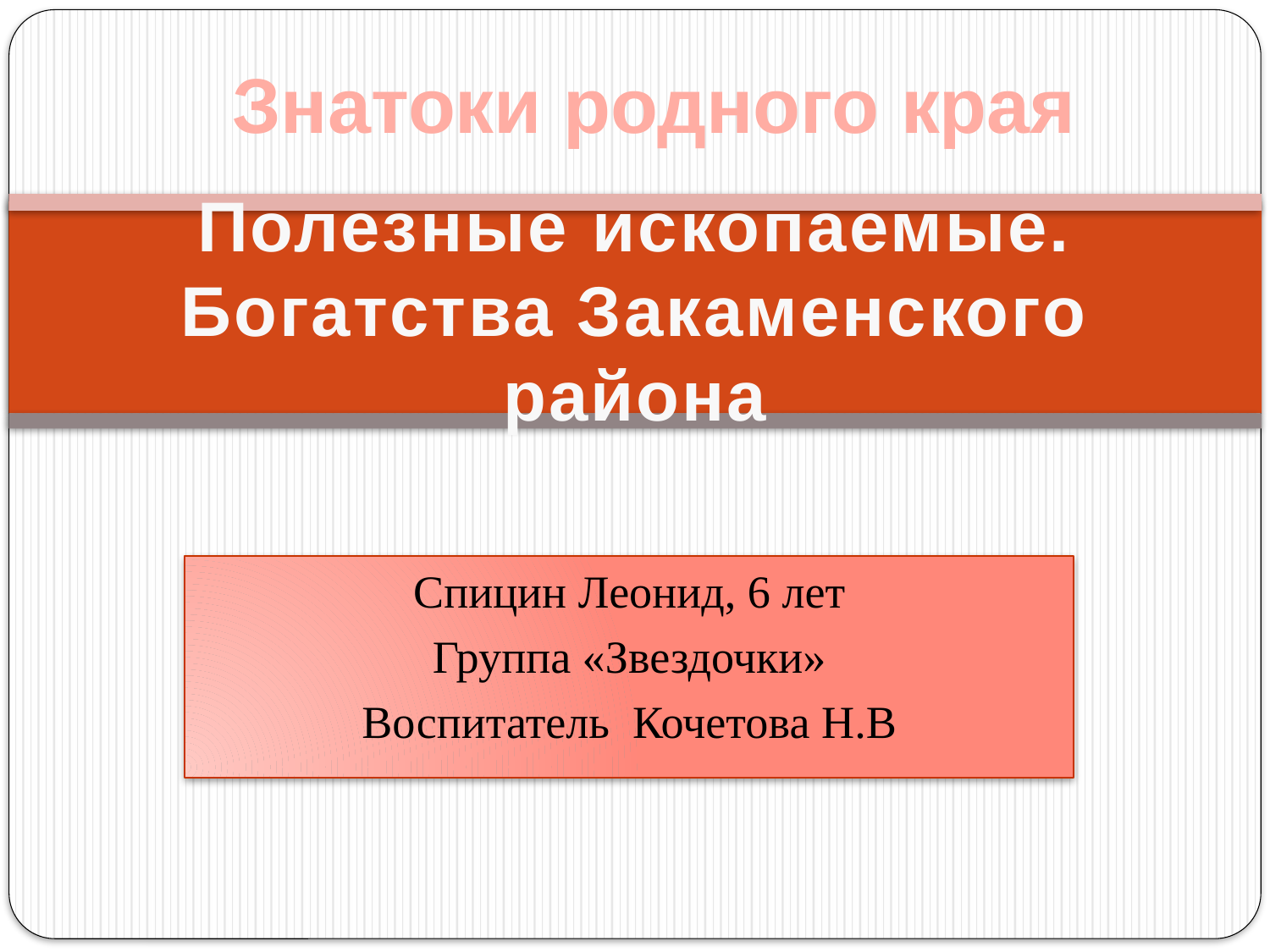

Знатоки родного края
# Полезные ископаемые. Богатства Закаменского района
Спицин Леонид, 6 лет
Группа «Звездочки»
Воспитатель  Кочетова Н.В